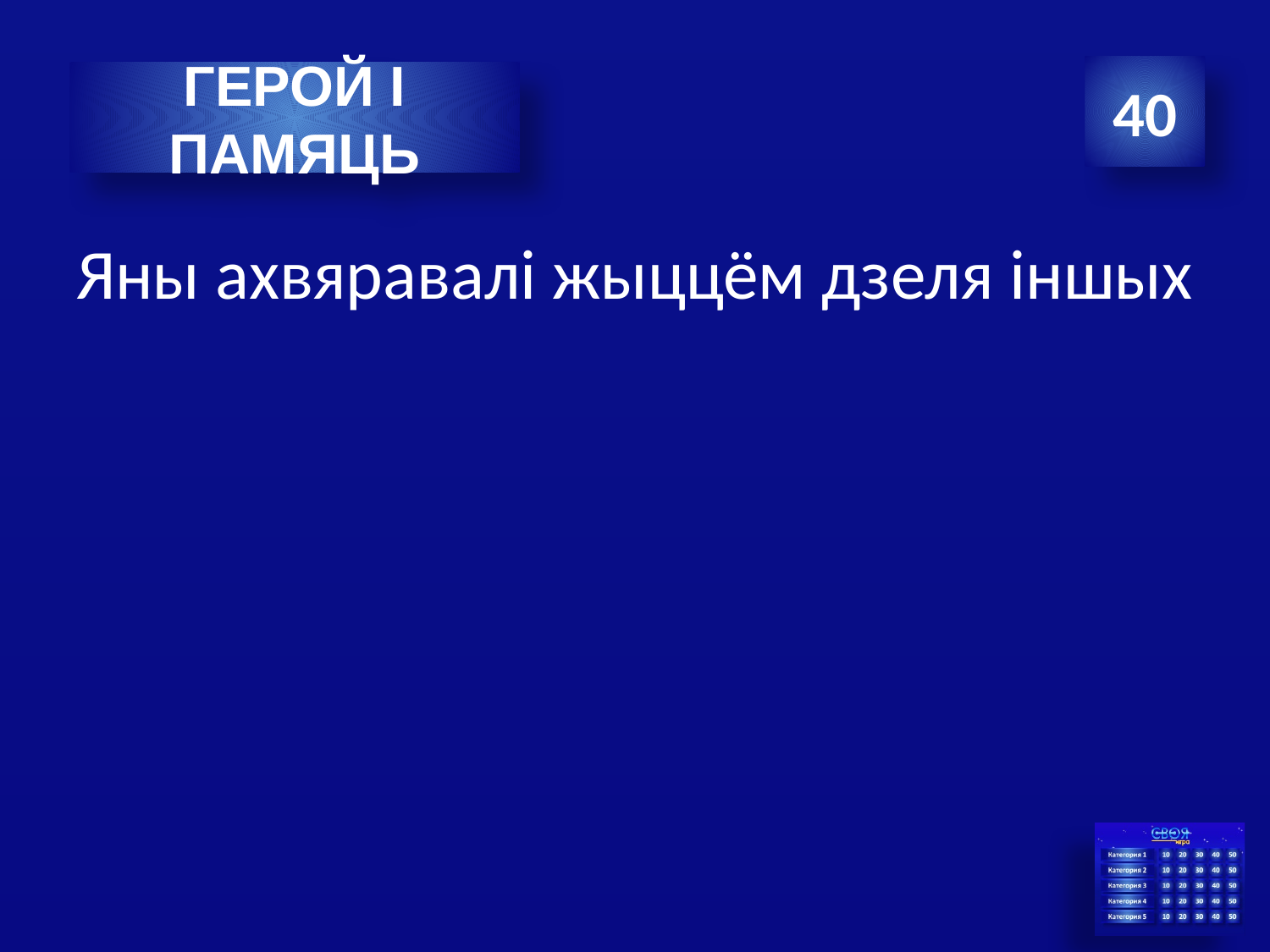

#
40
ГЕРОЙ І ПАМЯЦЬ
Яны ахвяравалі жыццём дзеля іншых